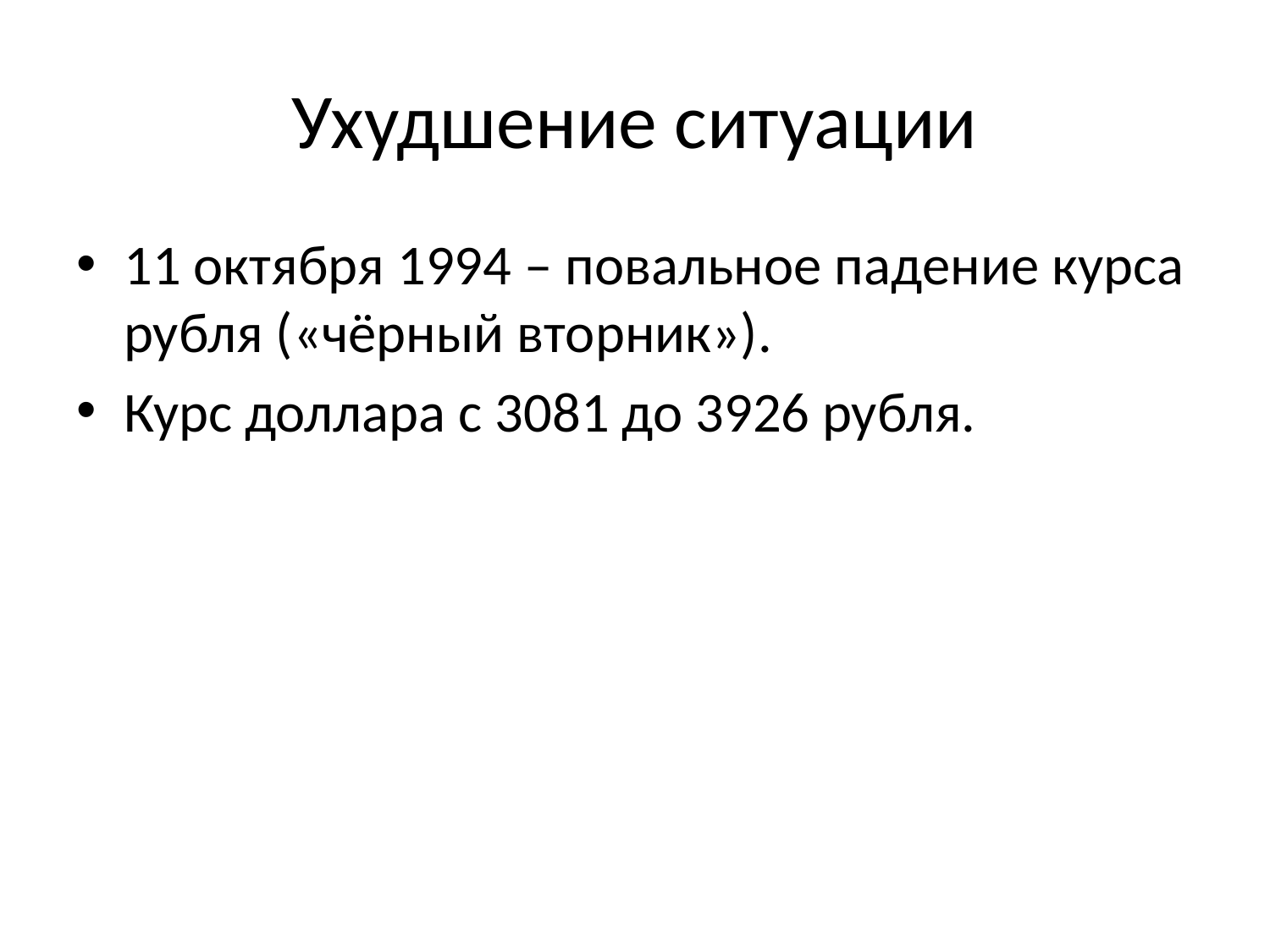

# Ухудшение ситуации
11 октября 1994 – повальное падение курса рубля («чёрный вторник»).
Курс доллара с 3081 до 3926 рубля.